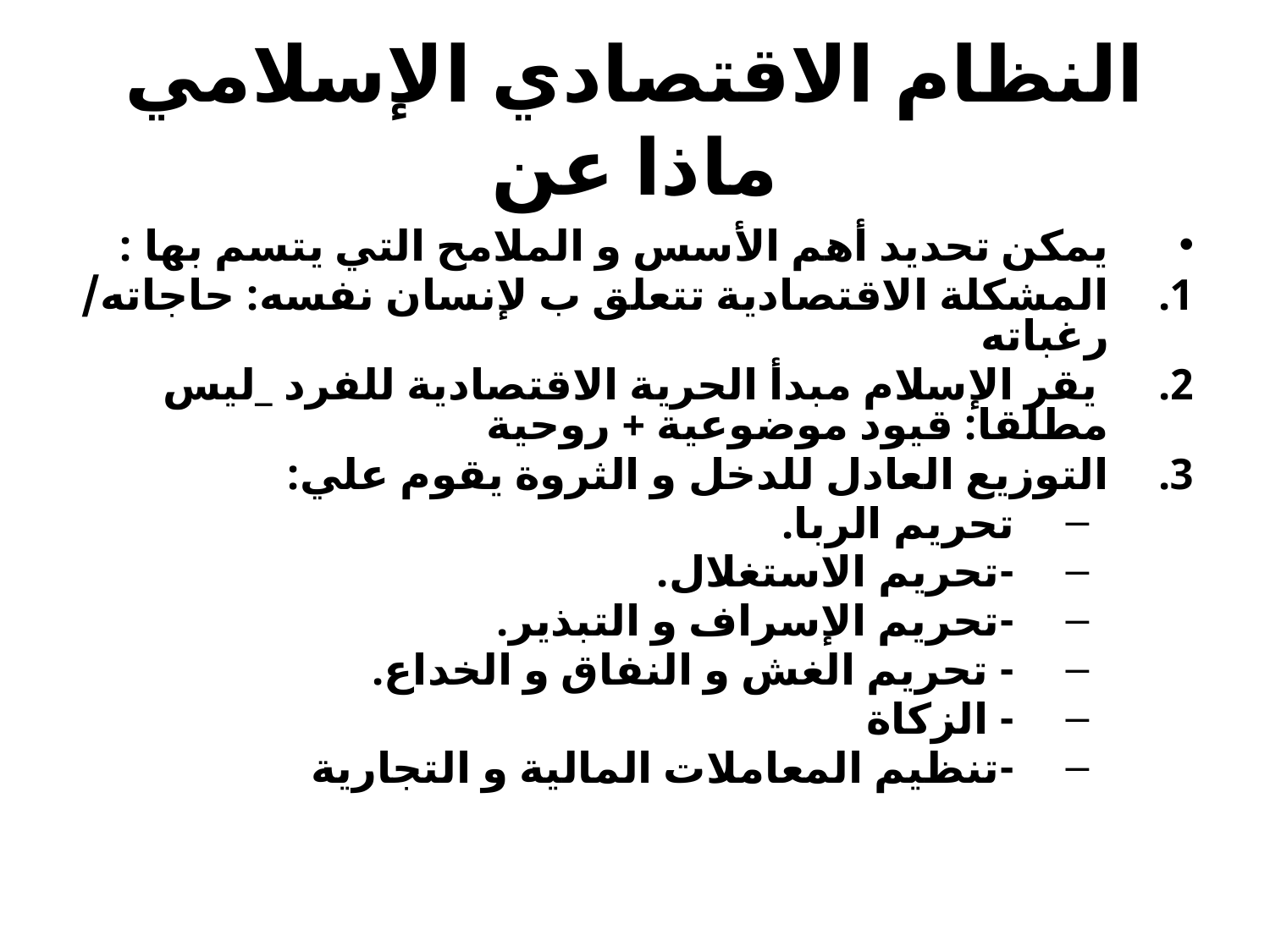

# النظام الاقتصادي الإسلامي ماذا عن
يمكن تحديد أهم الأسس و الملامح التي يتسم بها :
المشكلة الاقتصادية تتعلق ب لإنسان نفسه: حاجاته/ رغباته
 يقر الإسلام مبدأ الحرية الاقتصادية للفرد _ليس مطلقا: قيود موضوعية + روحية
التوزيع العادل للدخل و الثروة يقوم علي:
تحريم الربا.
-تحريم الاستغلال.
-تحريم الإسراف و التبذير.
- تحريم الغش و النفاق و الخداع.
- الزكاة
-تنظيم المعاملات المالية و التجارية